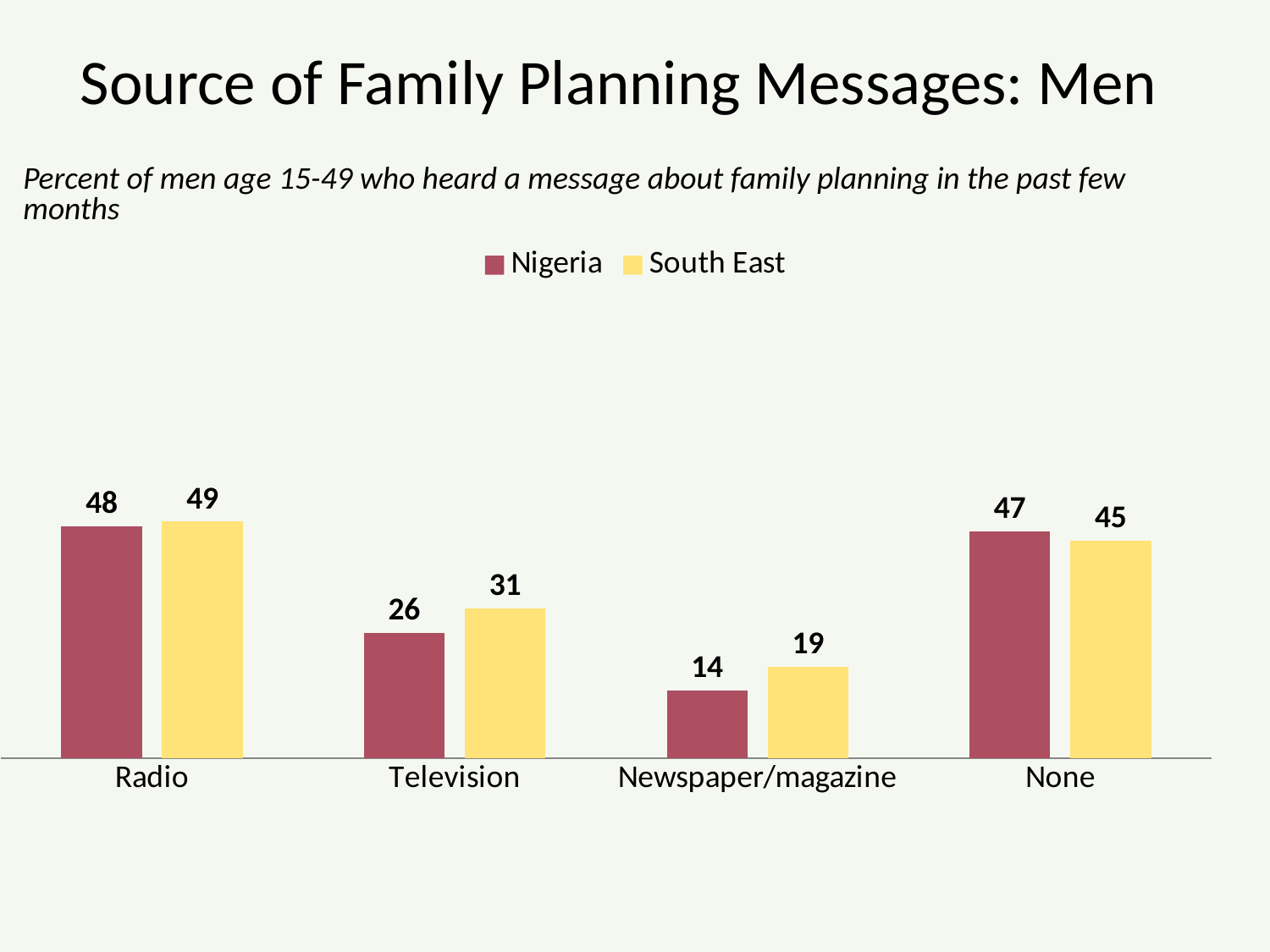

# Source of Family Planning Messages: Men
Percent of men age 15-49 who heard a message about family planning in the past few months

### Chart

| Category | Nigeria | South East |
|---|---|---|
| Radio | 48.0 | 49.0 |
| Television | 26.0 | 31.0 |
| Newspaper/magazine | 14.0 | 19.0 |
| None | 47.0 | 45.0 |